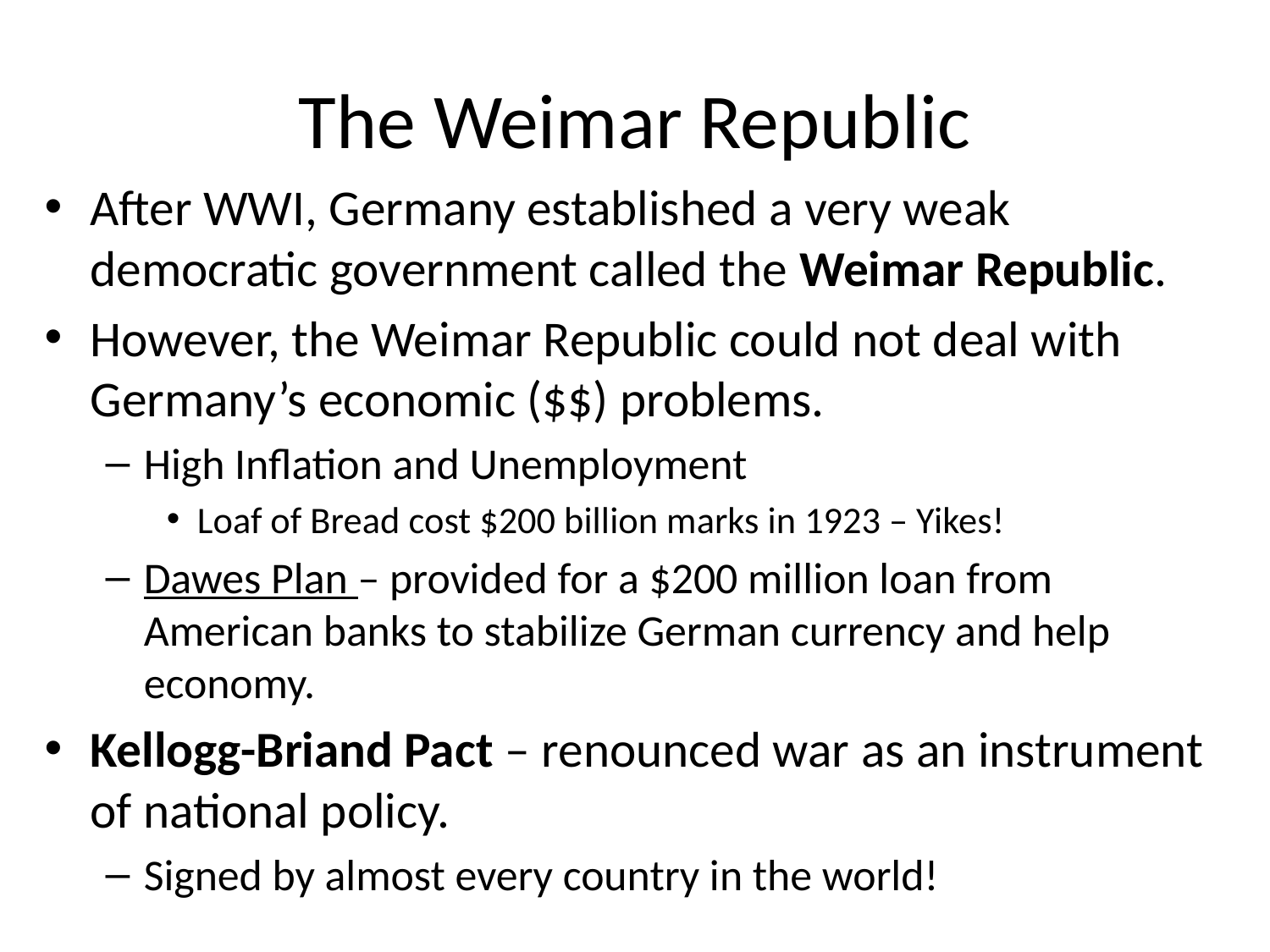

# The Weimar Republic
After WWI, Germany established a very weak democratic government called the Weimar Republic.
However, the Weimar Republic could not deal with Germany’s economic ($$) problems.
High Inflation and Unemployment
Loaf of Bread cost $200 billion marks in 1923 – Yikes!
Dawes Plan – provided for a $200 million loan from American banks to stabilize German currency and help economy.
Kellogg-Briand Pact – renounced war as an instrument of national policy.
Signed by almost every country in the world!